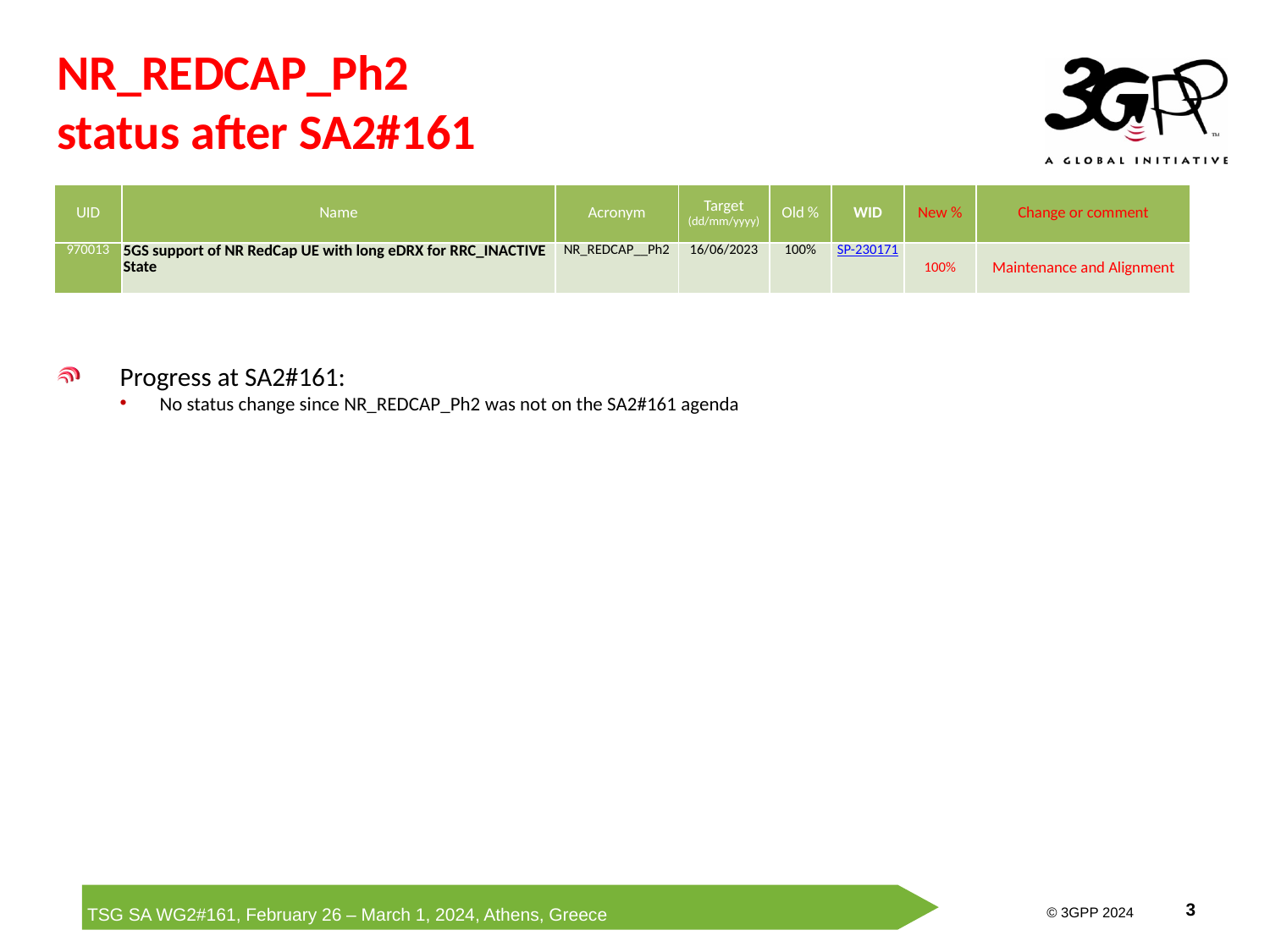

# NR_REDCAP_Ph2 status after SA2#161
| UID | Name | Acronym | Target (dd/mm/yyyy) | Old % | WID | New % | Change or comment |
| --- | --- | --- | --- | --- | --- | --- | --- |
| 970013 | 5GS support of NR RedCap UE with long eDRX for RRC\_INACTIVE State | NR\_REDCAP\_\_Ph2 | 16/06/2023 | 100% | SP-230171 | 100% | Maintenance and Alignment |
Progress at SA2#161:
No status change since NR_REDCAP_Ph2 was not on the SA2#161 agenda